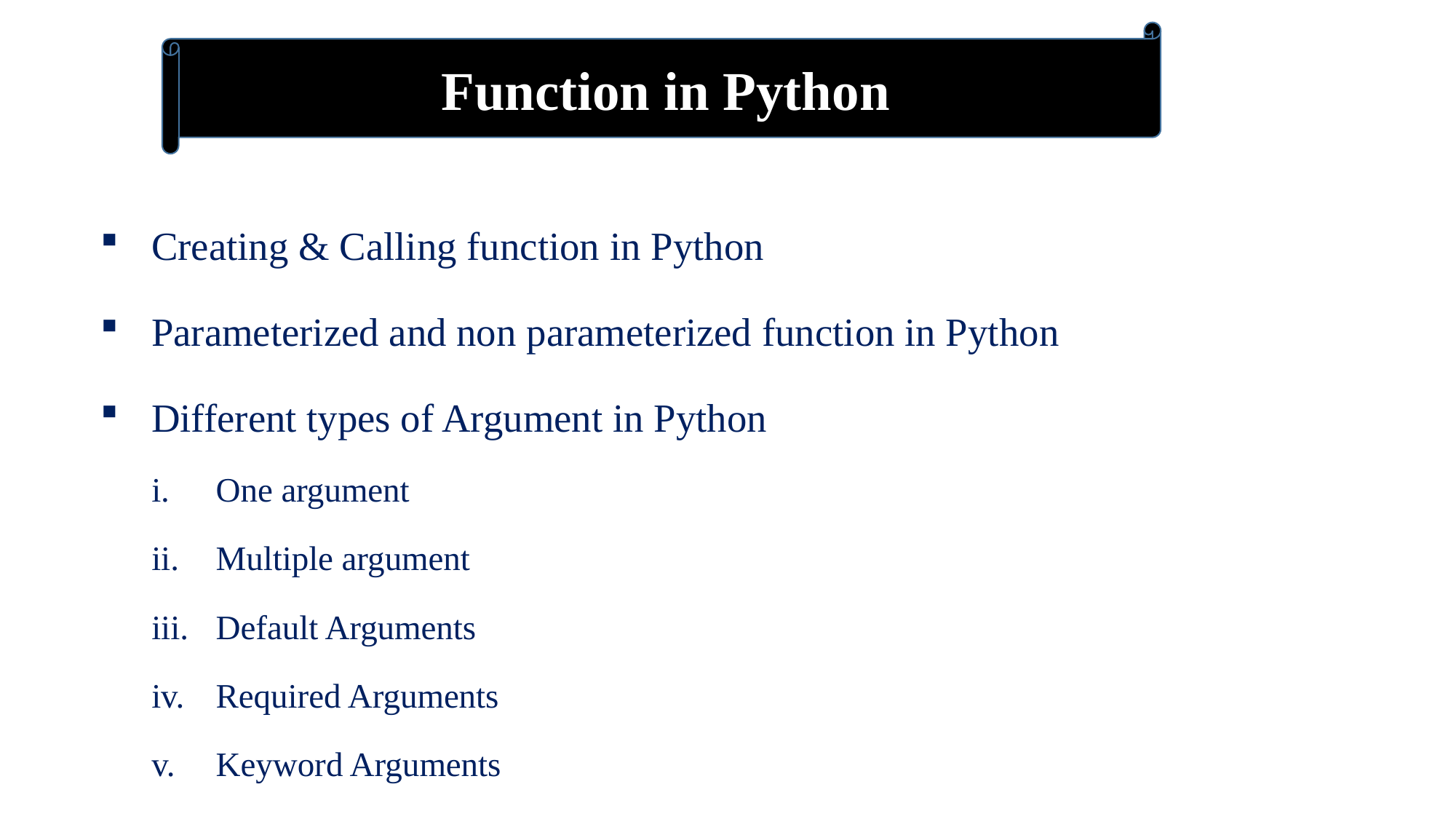

Function in Python
Creating & Calling function in Python
Parameterized and non parameterized function in Python
Different types of Argument in Python
One argument
Multiple argument
Default Arguments
Required Arguments
Keyword Arguments